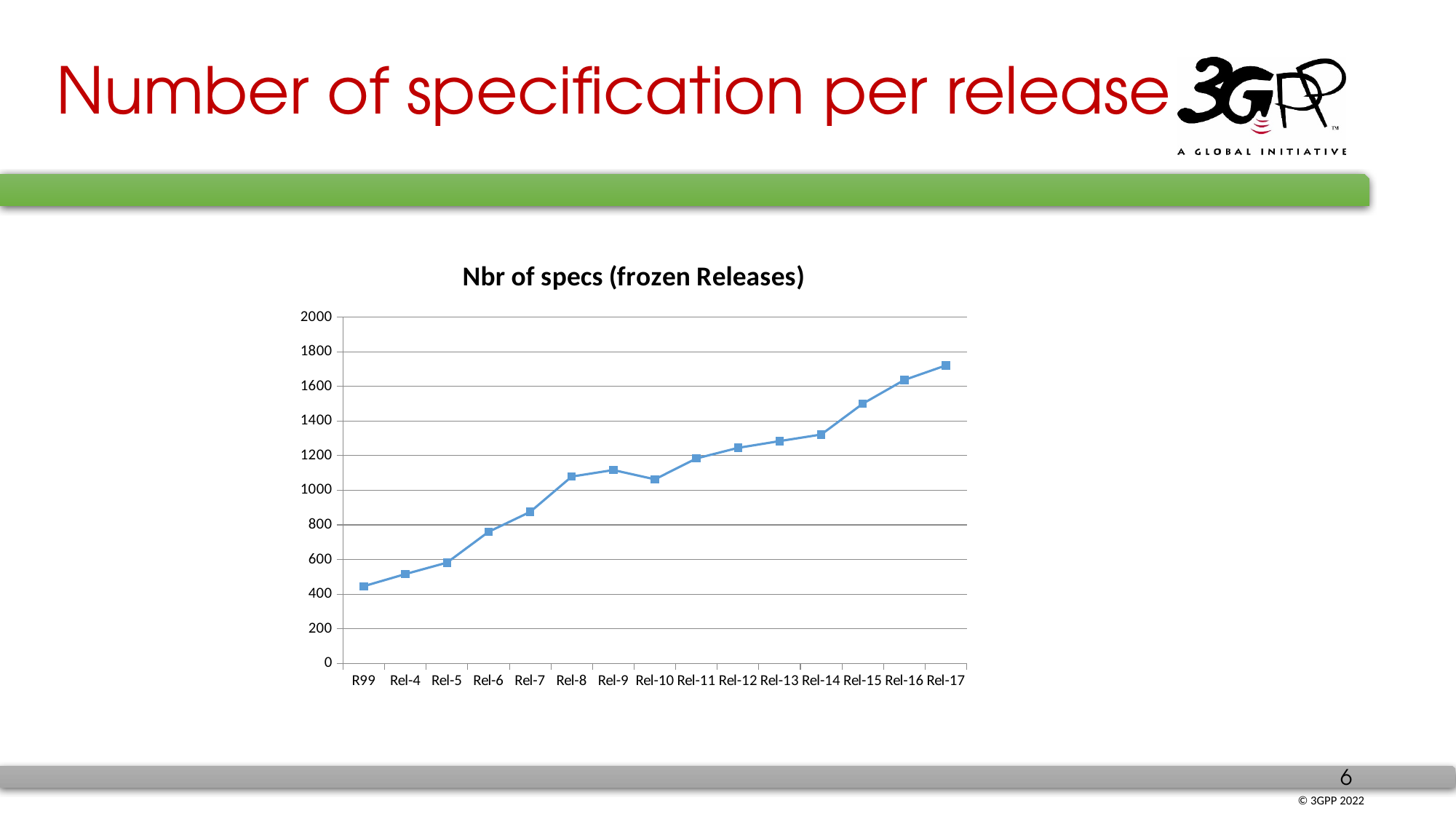

# Number of specification per release

### Chart: Nbr of specs (frozen Releases)

| Category | Nbr of specs |
|---|---|
| R99 | 446.0 |
| Rel-4 | 516.0 |
| Rel-5 | 582.0 |
| Rel-6 | 760.0 |
| Rel-7 | 875.0 |
| Rel-8 | 1079.0 |
| Rel-9 | 1117.0 |
| Rel-10 | 1063.0 |
| Rel-11 | 1184.0 |
| Rel-12 | 1245.0 |
| Rel-13 | 1284.0 |
| Rel-14 | 1322.0 |
| Rel-15 | 1500.0 |
| Rel-16 | 1637.0 |
| Rel-17 | 1721.0 |